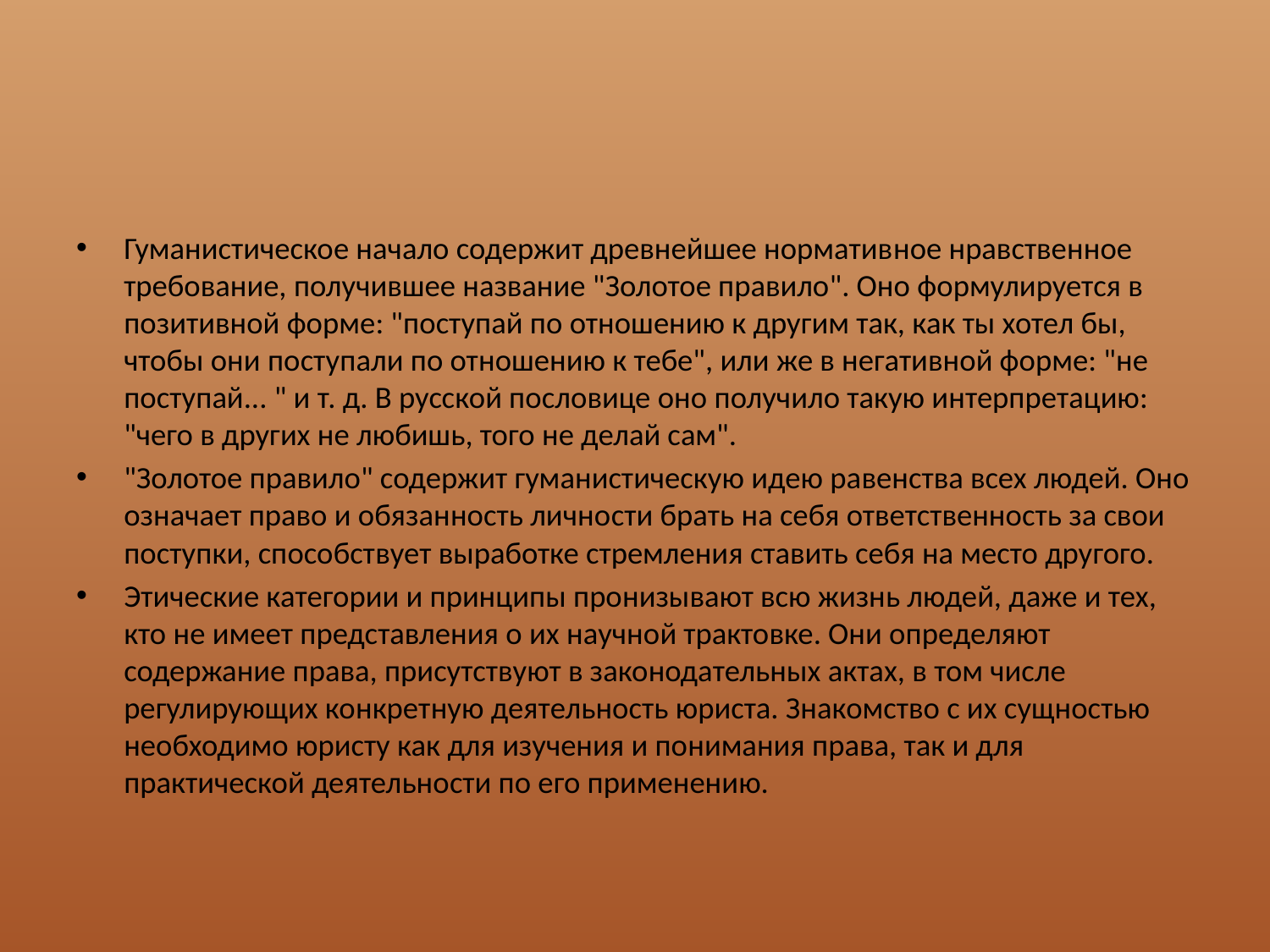

#
Гуманистическое начало содержит древнейшее норматив­ное нравственное требование, получившее название "Золотое правило". Оно формулируется в позитивной форме: "поступай по отношению к другим так, как ты хотел бы, чтобы они посту­пали по отношению к тебе", или же в негативной форме: "не поступай... " и т. д. В русской пословице оно получило такую интерпретацию: "чего в других не любишь, того не делай сам".
"Золотое правило" содержит гуманистическую идею ра­венства всех людей. Оно означает право и обязанность лично­сти брать на себя ответственность за свои поступки, способст­вует выработке стремления ставить себя на место другого.
Этические категории и принципы пронизывают всю жизнь людей, даже и тех, кто не имеет представления о их научной трактовке. Они определяют содержание права, присутствуют в законодательных актах, в том числе регулирующих конкрет­ную деятельность юриста. Знакомство с их сущностью необхо­димо юристу как для изучения и понимания права, так и для практической деятельности по его применению.